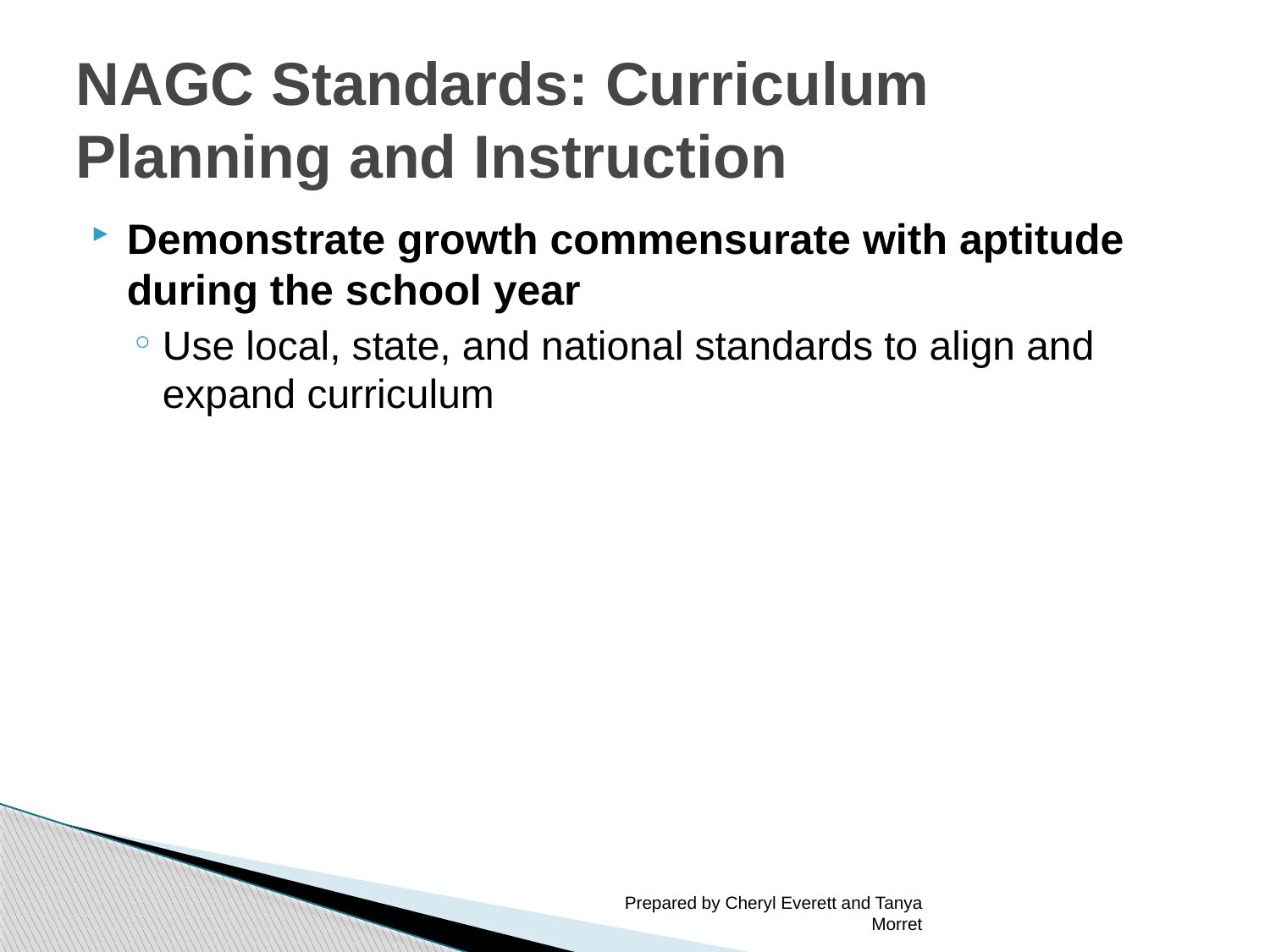

# NAGC Standards: Curriculum Planning and Instruction
Demonstrate growth commensurate with aptitude during the school year
Use local, state, and national standards to align and expand curriculum

Prepared by Cheryl Everett and Tanya Morret